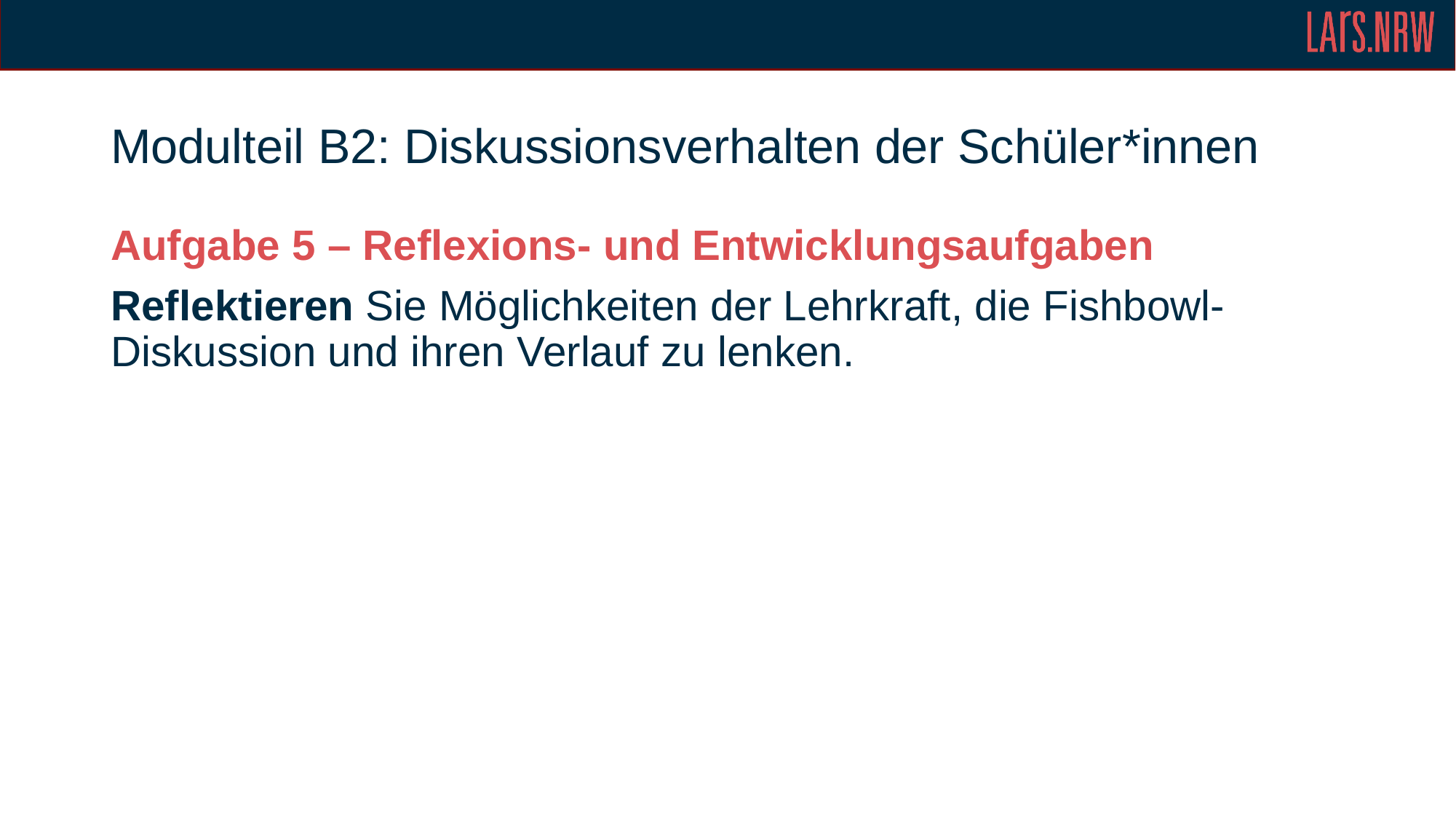

# Modulteil B2: Diskussionsverhalten der Schüler*innen
Aufgabe 5 – Reflexions- und Entwicklungsaufgaben
Reflektieren Sie Möglichkeiten der Lehrkraft, die Fishbowl-Diskussion und ihren Verlauf zu lenken.